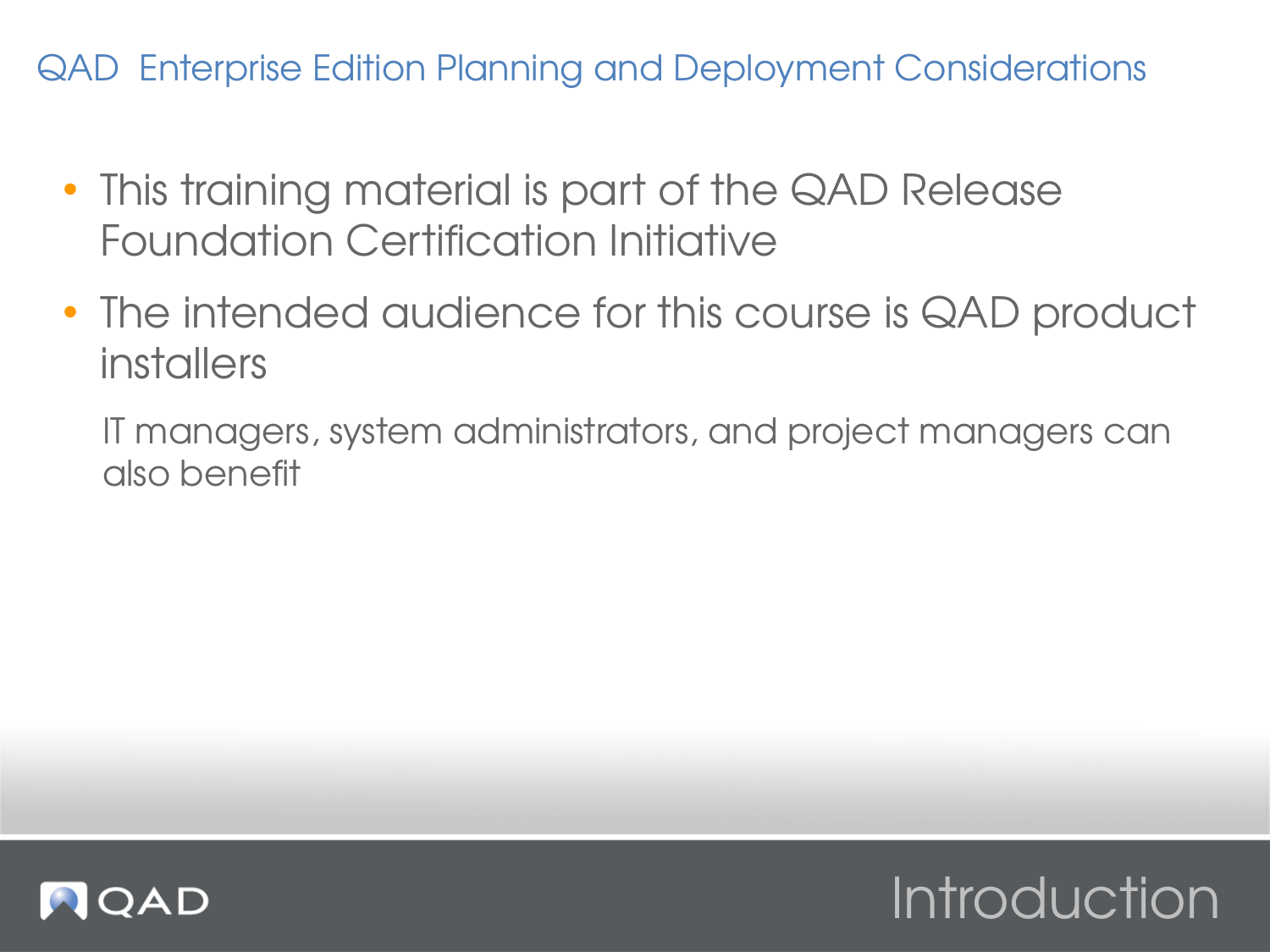

QAD  Enterprise Edition Planning and Deployment Considerations
This training material is part of the QAD Release Foundation Certification Initiative
The intended audience for this course is QAD product installers
IT managers, system administrators, and project managers can also benefit

# Introduction